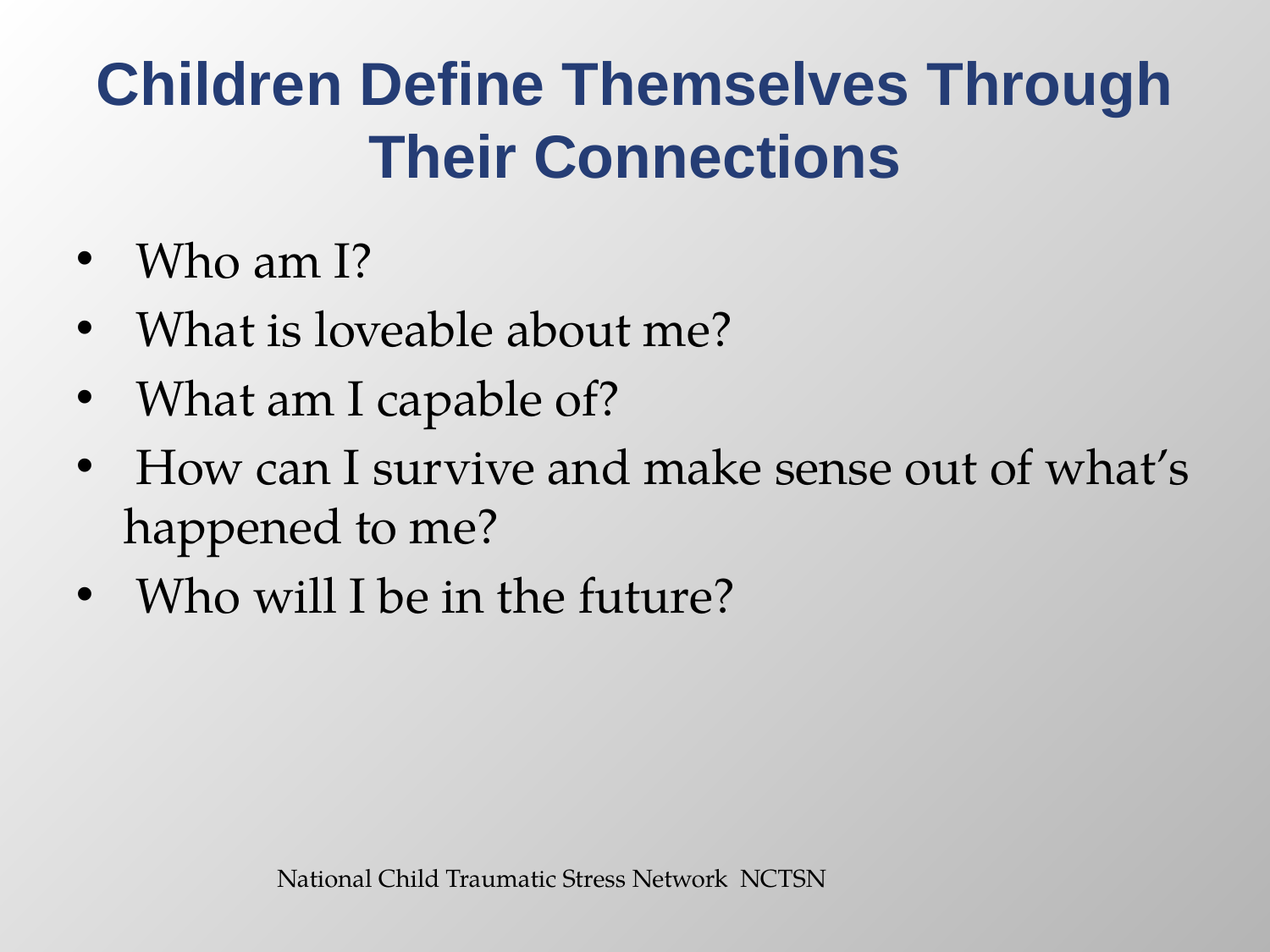

# Children Define Themselves Through Their Connections
 Who am I?
 What is loveable about me?
 What am I capable of?
 How can I survive and make sense out of what’s happened to me?
 Who will I be in the future?
National Child Traumatic Stress Network  NCTSN